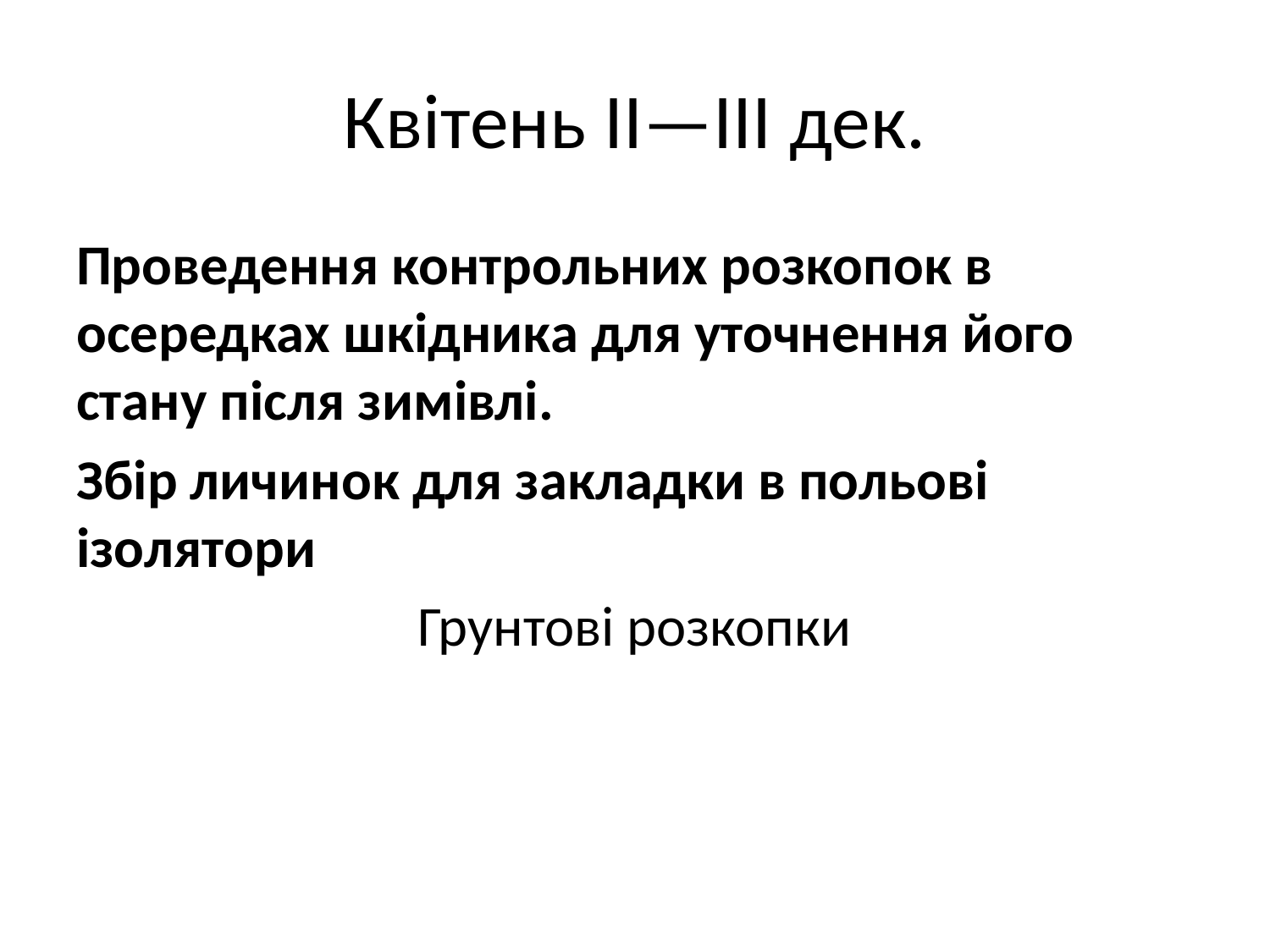

# Квітень II—ІІІ дек.
Проведення контрольних розкопок в осередках шкідника для уточнення його стану після зимівлі.
Збір личинок для закладки в польові ізолятори
Грунтові розкопки